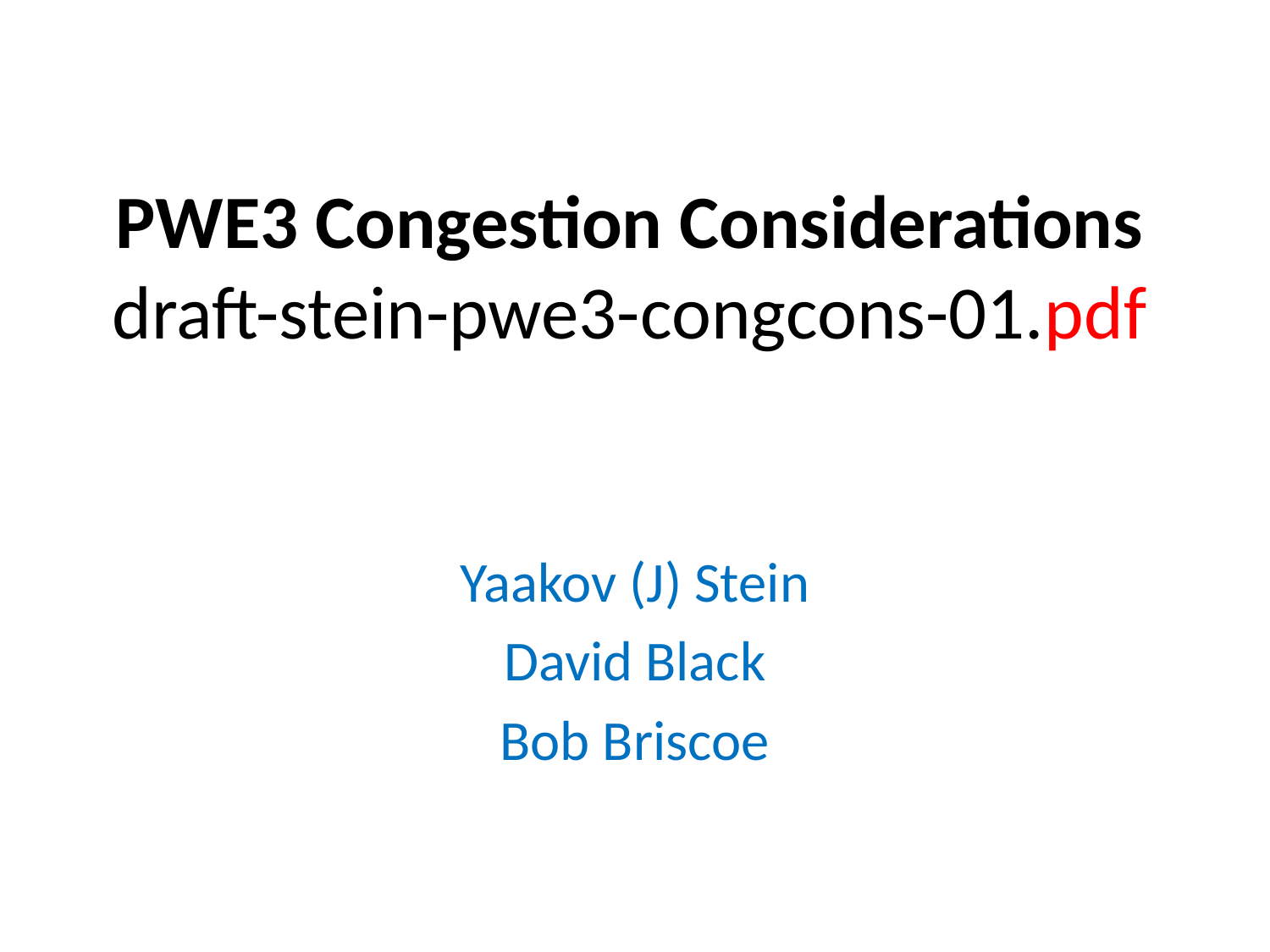

# PWE3 Congestion Considerations draft-stein-pwe3-congcons-01.pdf
Yaakov (J) Stein
David Black
Bob Briscoe